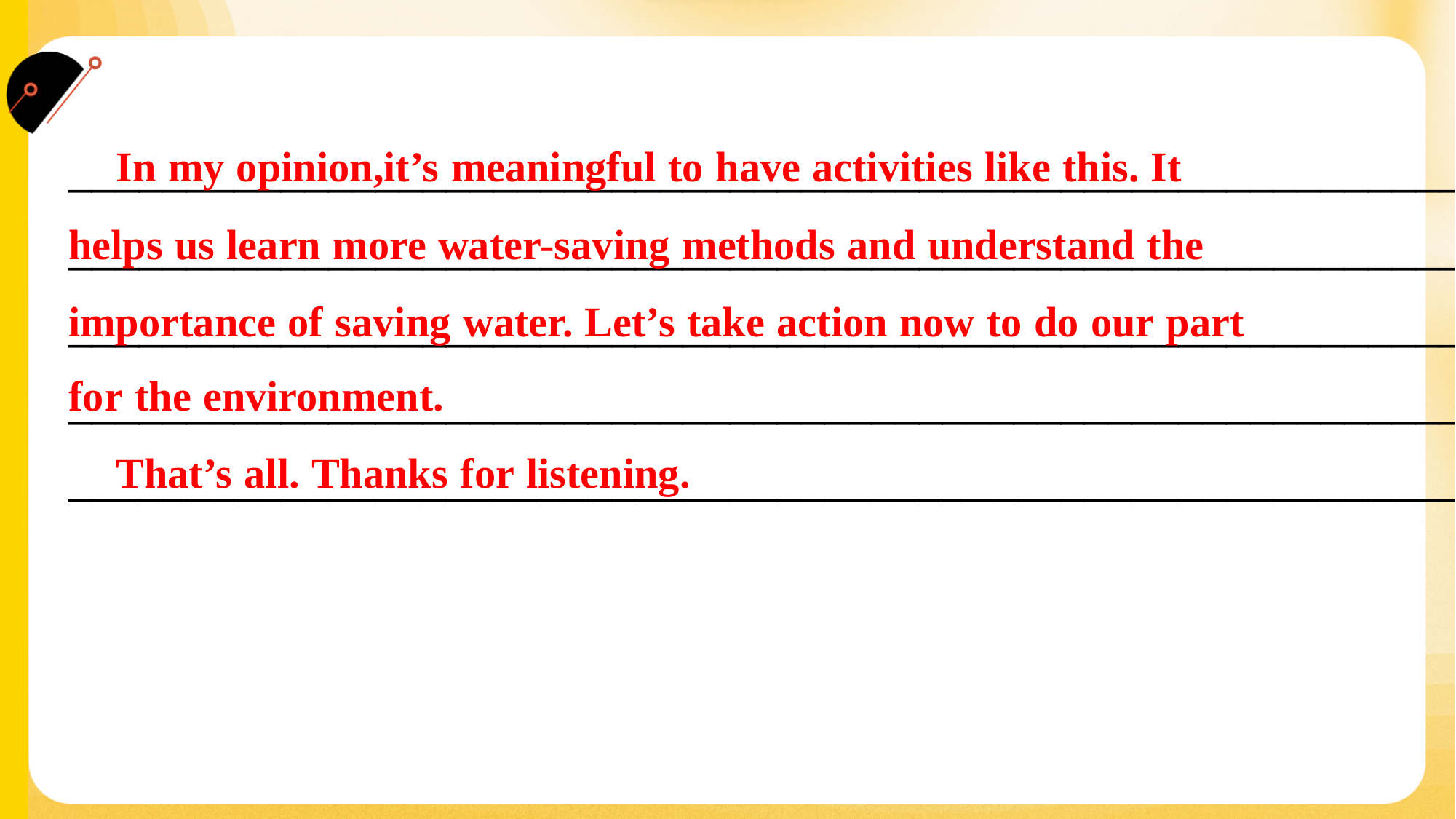

In my opinion,it’s meaningful to have activities like this. It
helps us learn more water-saving methods and understand the
importance of saving water. Let’s take action now to do our part
for the environment.
______________________________________________________________
______________________________________________________________
______________________________________________________________
______________________________________________________________
______________________________________________________________

    That’s all. Thanks for listening.